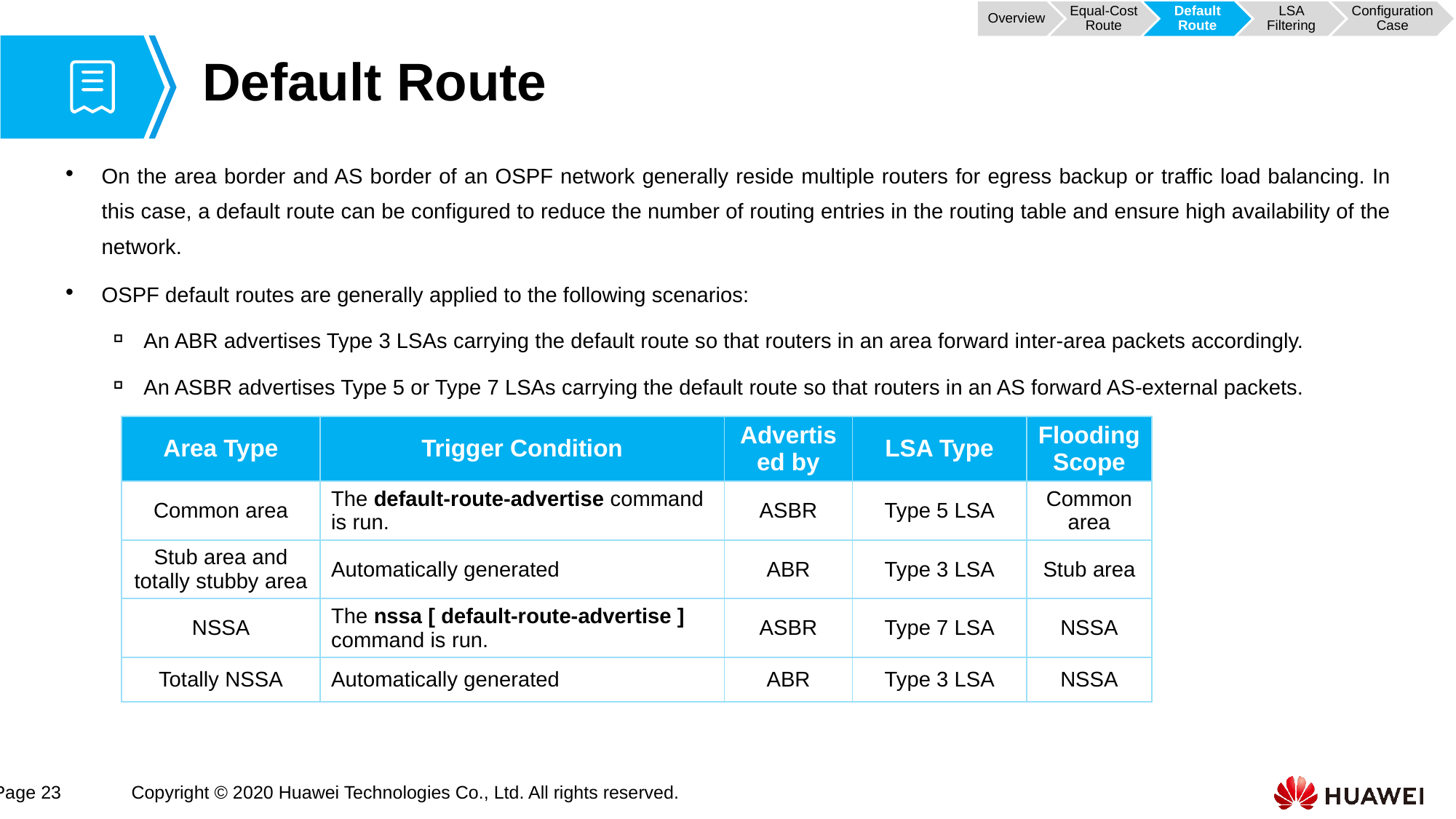

Overview
Equal-Cost Route
Default Route
LSA Filtering
Configuration Case
# Default Route
On the area border and AS border of an OSPF network generally reside multiple routers for egress backup or traffic load balancing. In this case, a default route can be configured to reduce the number of routing entries in the routing table and ensure high availability of the network.
OSPF default routes are generally applied to the following scenarios:
An ABR advertises Type 3 LSAs carrying the default route so that routers in an area forward inter-area packets accordingly.
An ASBR advertises Type 5 or Type 7 LSAs carrying the default route so that routers in an AS forward AS-external packets.
| Area Type | Trigger Condition | Advertised by | LSA Type | Flooding Scope |
| --- | --- | --- | --- | --- |
| Common area | The default-route-advertise command is run. | ASBR | Type 5 LSA | Common area |
| Stub area and totally stubby area | Automatically generated | ABR | Type 3 LSA | Stub area |
| NSSA | The nssa [ default-route-advertise ] command is run. | ASBR | Type 7 LSA | NSSA |
| Totally NSSA | Automatically generated | ABR | Type 3 LSA | NSSA |